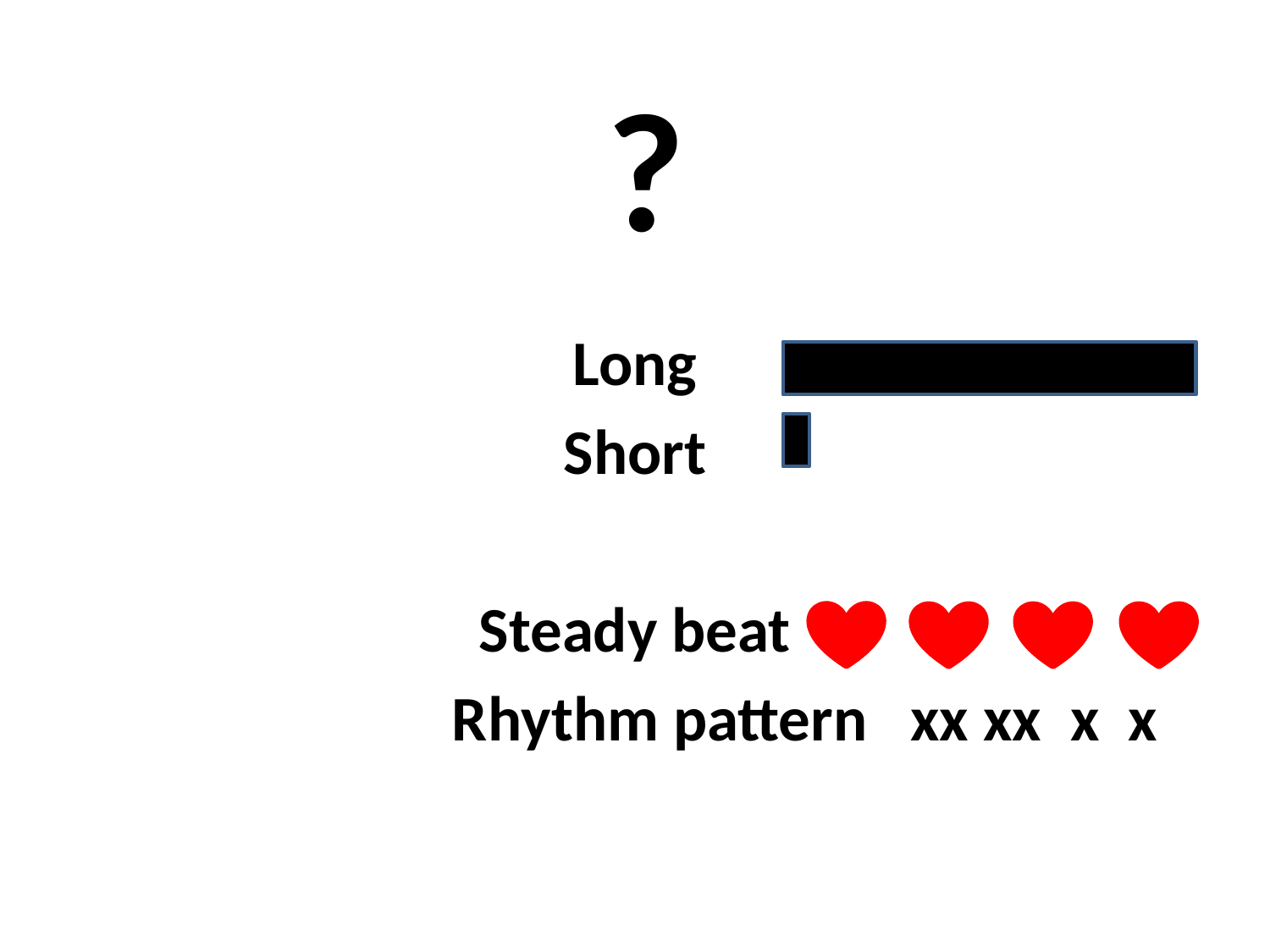

# ?
Long
Short

Steady beat
		      Rhythm pattern   xx xx  x  x